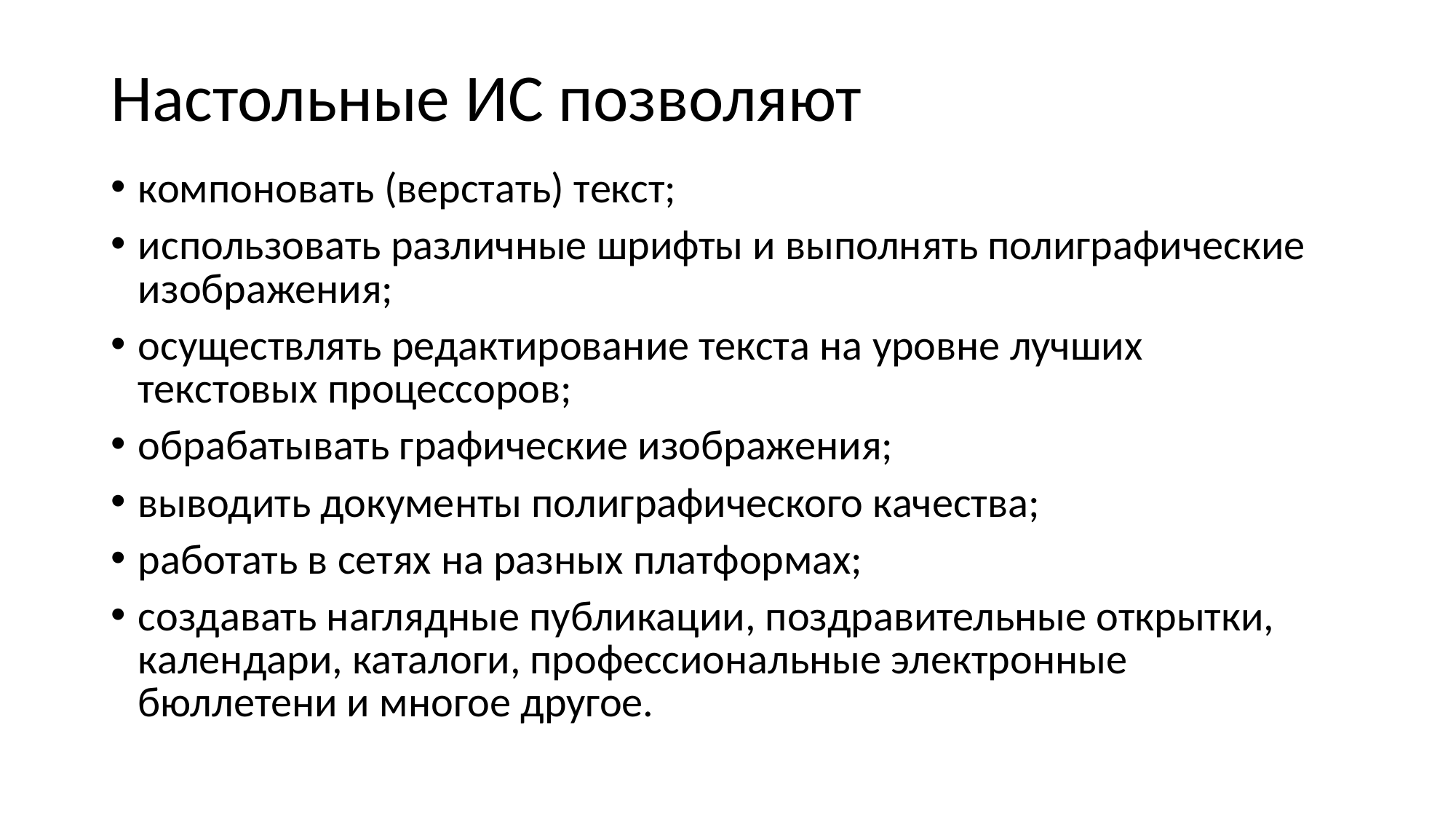

# Настольные ИС позволяют
компоновать (верстать) текст;
использовать различные шрифты и выполнять полиграфические изображения;
осуществлять редактирование текста на уровне лучших текстовых процессоров;
обрабатывать графические изображения;
выводить документы полиграфического качества;
работать в сетях на разных платформах;
создавать наглядные публикации, поздравительные открытки, календари, каталоги, профессиональные электронные бюллетени и многое другое.